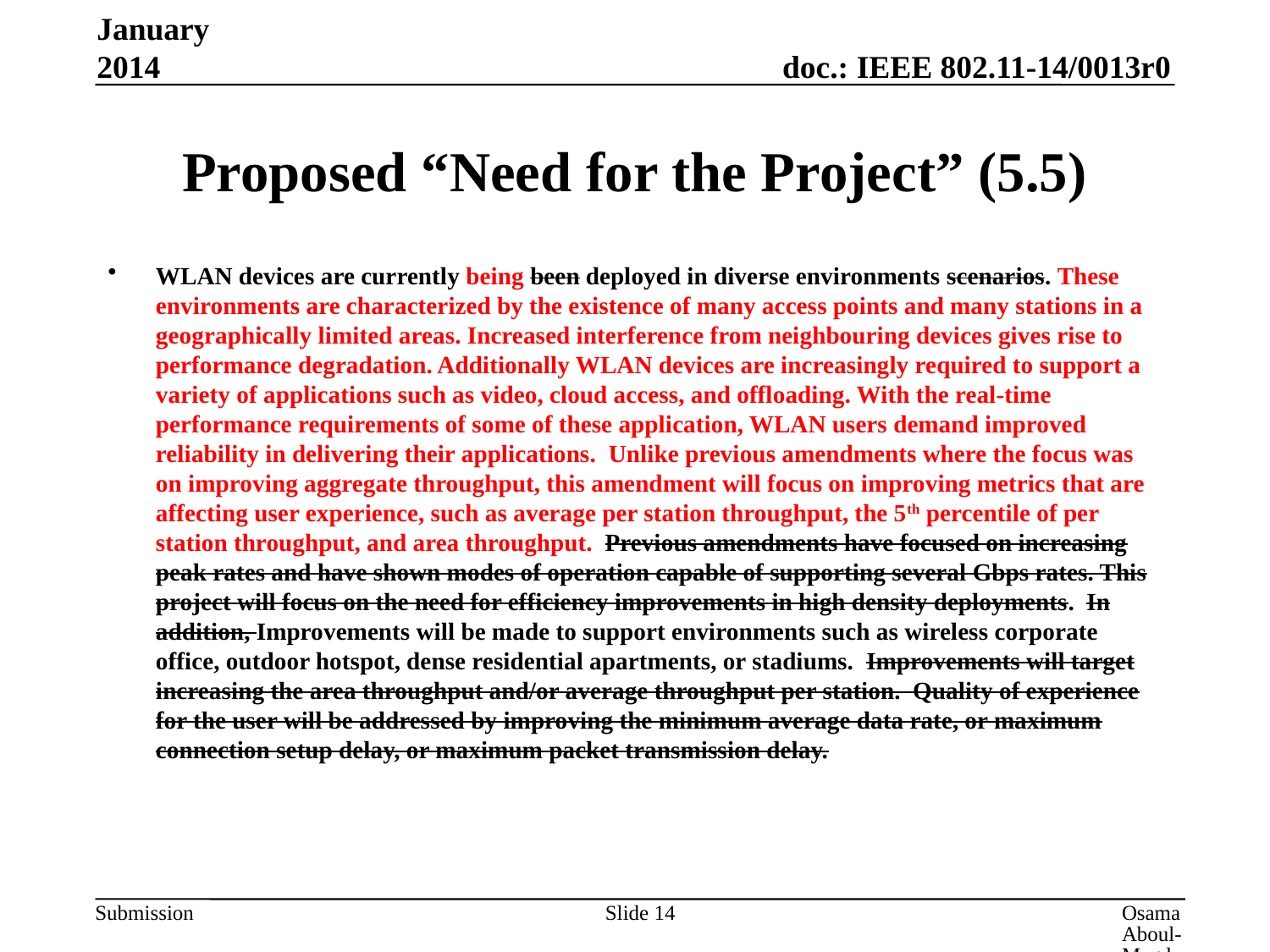

January 2014
# Proposed “Need for the Project” (5.5)
WLAN devices are currently being been deployed in diverse environments scenarios. These environments are characterized by the existence of many access points and many stations in a geographically limited areas. Increased interference from neighbouring devices gives rise to performance degradation. Additionally WLAN devices are increasingly required to support a variety of applications such as video, cloud access, and offloading. With the real-time performance requirements of some of these application, WLAN users demand improved reliability in delivering their applications.  Unlike previous amendments where the focus was on improving aggregate throughput, this amendment will focus on improving metrics that are affecting user experience, such as average per station throughput, the 5th percentile of per station throughput, and area throughput.  Previous amendments have focused on increasing peak rates and have shown modes of operation capable of supporting several Gbps rates. This project will focus on the need for efficiency improvements in high density deployments.  In addition, Improvements will be made to support environments such as wireless corporate office, outdoor hotspot, dense residential apartments, or stadiums.  Improvements will target increasing the area throughput and/or average throughput per station.  Quality of experience for the user will be addressed by improving the minimum average data rate, or maximum connection setup delay, or maximum packet transmission delay.

Slide 14
Osama Aboul-Magd, Huawei Technologies